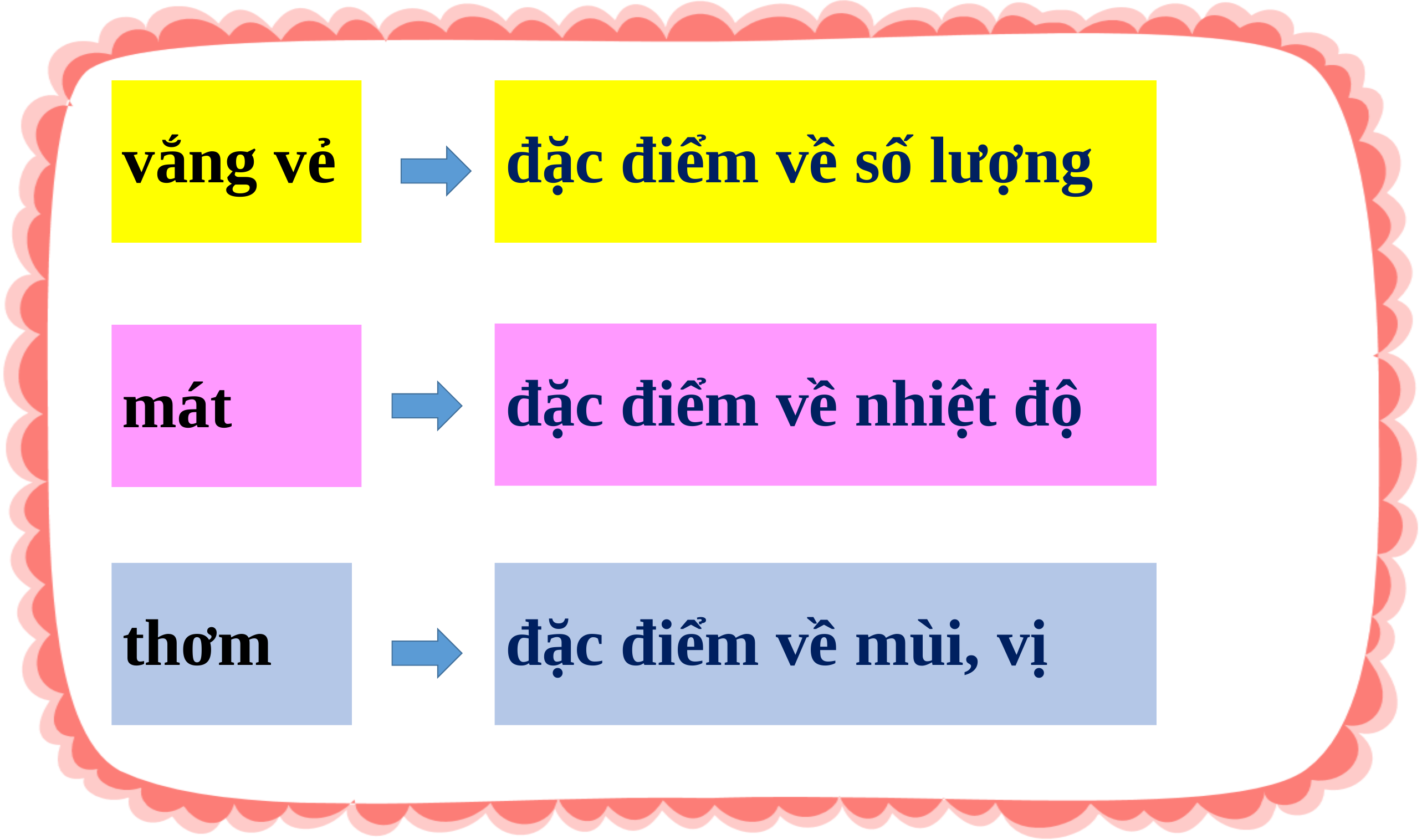

vắng vẻ
đặc điểm về số lượng

đặc điểm về nhiệt độ
mát

# thơm
đặc điểm về mùi, vị